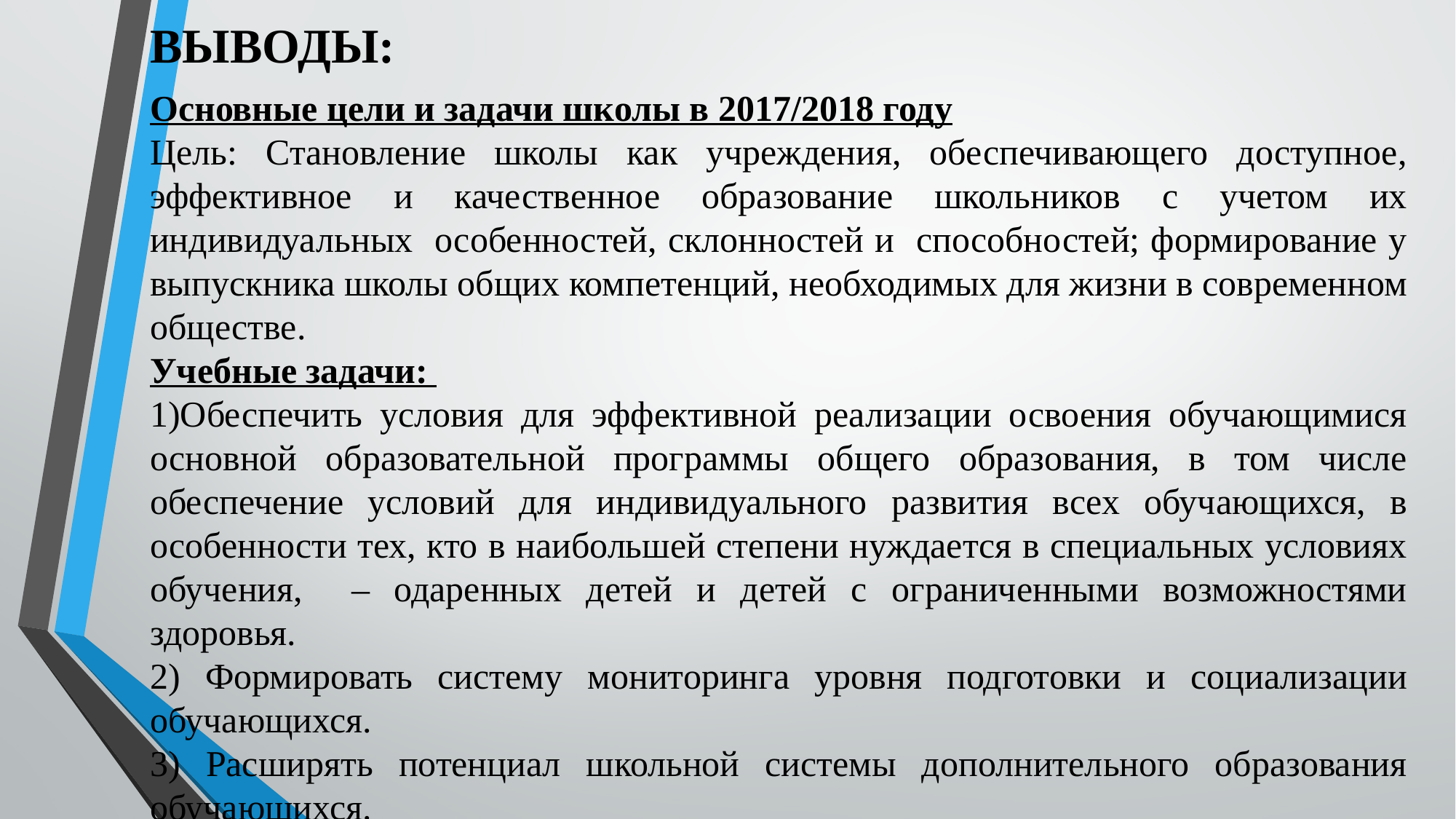

ВЫВОДЫ:
Основные цели и задачи школы в 2017/2018 году
Цель: Становление школы как учреждения, обеспечивающего доступное, эффективное и качественное образование школьников с учетом их индивидуальных  особенностей, склонностей и  способностей; формирование у выпускника школы общих компетенций, необходимых для жизни в современном обществе.
Учебные задачи:
1)Обеспечить условия для эффективной реализации освоения обучающимися основной образовательной программы общего образования, в том числе обеспечение условий для индивидуального развития всех обучающихся, в особенности тех, кто в наибольшей степени нуждается в специальных условиях обучения,  – одаренных детей и детей с ограниченными возможностями здоровья.
2) Формировать систему мониторинга уровня подготовки и социализации обучающихся.
3) Расширять потенциал школьной системы дополнительного образования обучающихся.